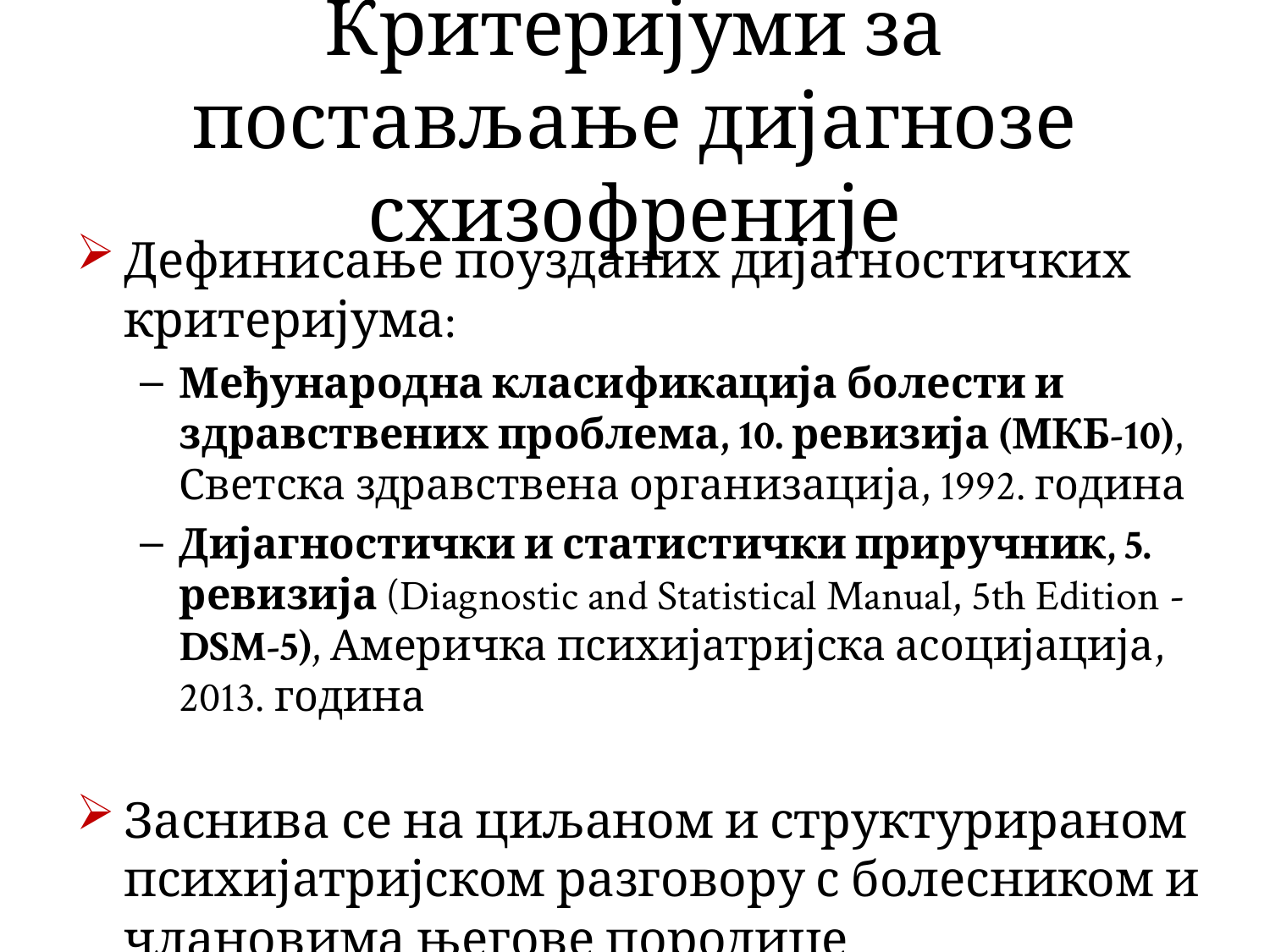

# Критеријуми за постављање дијагнозе схизофреније
Дефинисање поузданих дијагностичких критеријума:
Међународна класификација болести и здравствених проблема, 10. ревизија (МКБ-10), Светска здравствена организација, 1992. година
Дијагностички и статистички приручник, 5. ревизија (Diagnostic and Statistical Manual, 5th Edition - DSM-5), Америчка психијатријска асоцијација, 2013. година

Заснива се на циљаном и структурираном психијатријском разговору с болесником и члановима његове породице